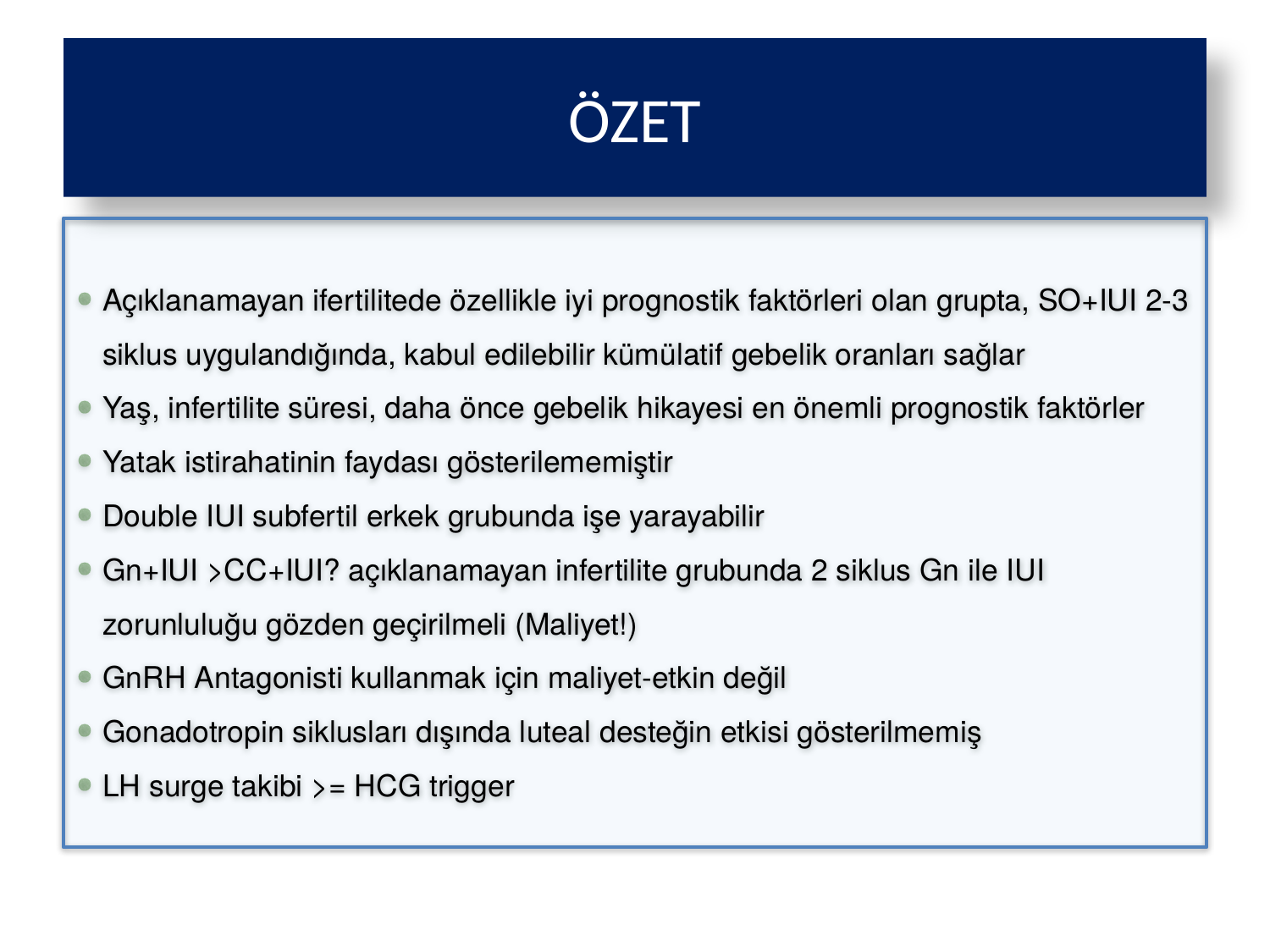

# ÖZET
Açıklanamayan ifertilitede özellikle iyi prognostik faktörleri olan grupta, SO+IUI 2-3 siklus uygulandığında, kabul edilebilir kümülatif gebelik oranları sağlar
Yaş, infertilite süresi, daha önce gebelik hikayesi en önemli prognostik faktörler
Yatak istirahatinin faydası gösterilememiştir
Double IUI subfertil erkek grubunda işe yarayabilir
Gn+IUI >CC+IUI? açıklanamayan infertilite grubunda 2 siklus Gn ile IUI zorunluluğu gözden geçirilmeli (Maliyet!)
GnRH Antagonisti kullanmak için maliyet-etkin değil
Gonadotropin siklusları dışında luteal desteğin etkisi gösterilmemiş
LH surge takibi >= HCG trigger